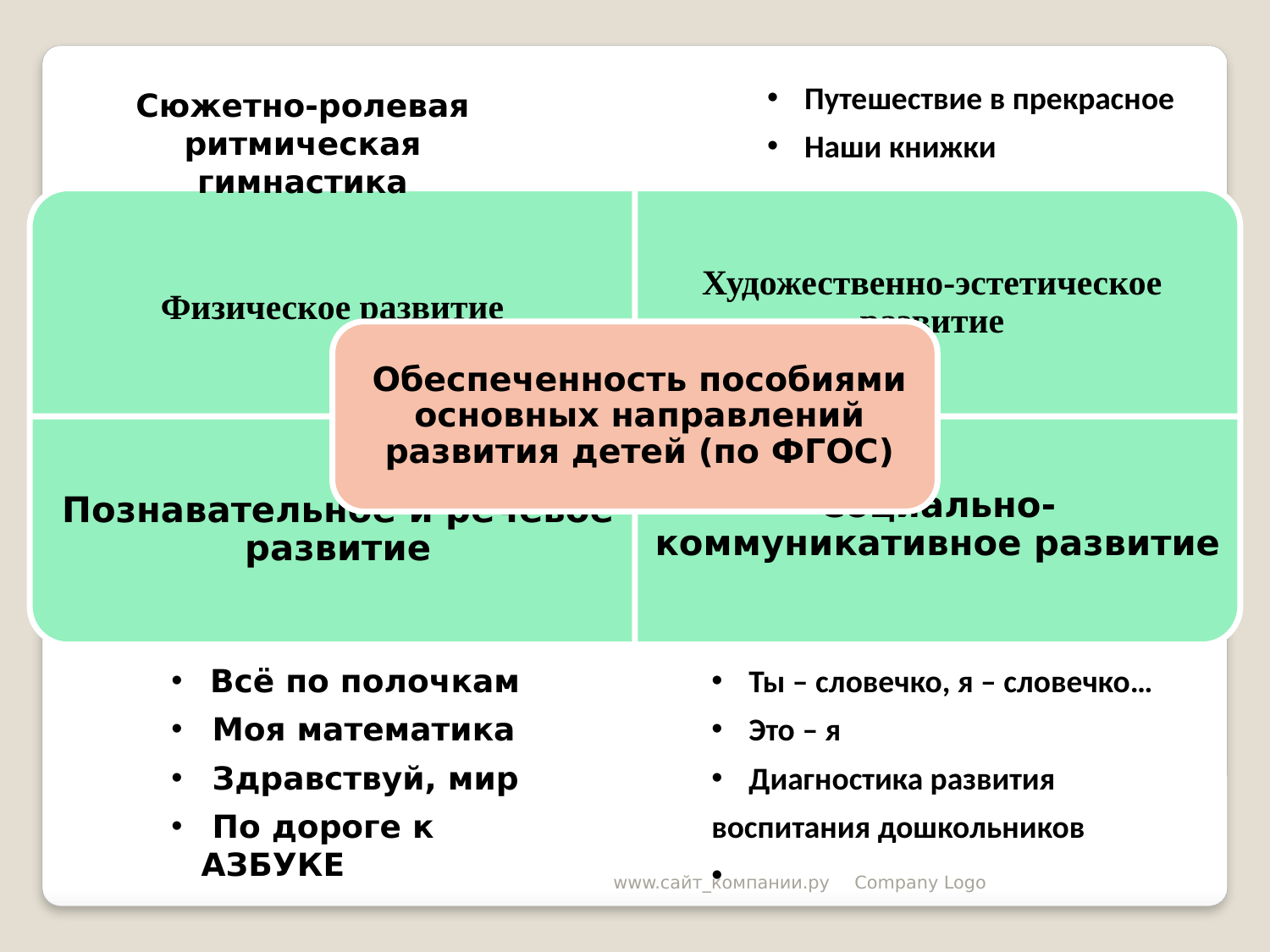

Путешествие в прекрасное
 Наши книжки

Сюжетно-ролевая ритмическая гимнастика
Физическое развитие
Художественно-эстетическое развитие
Познавательное и речевое развитие
Социально-коммуникативное развитие
Обеспеченность пособиями основных направлений развития детей (по ФГОС)
 Всё по полочкам
 Моя математика
 Здравствуй, мир
 По дороге к АЗБУКЕ
 Ты – словечко, я – словечко…
 Это – я
 Диагностика развития
воспитания дошкольников

www.сайт_компании.ру
Company Logo